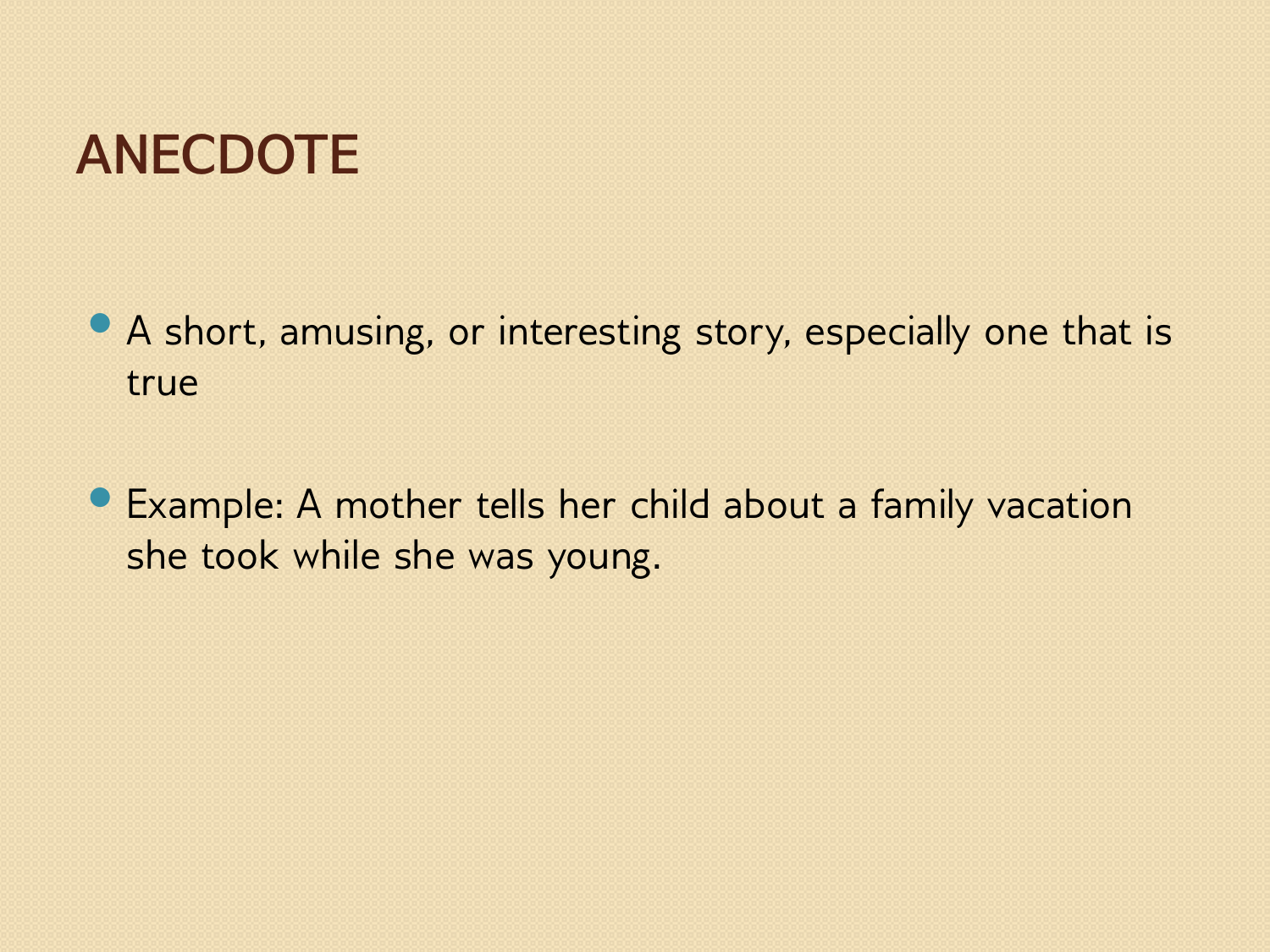

# Anecdote

A short, amusing, or interesting story, especially one that is true

Example: A mother tells her child about a family vacation she took while she was young.